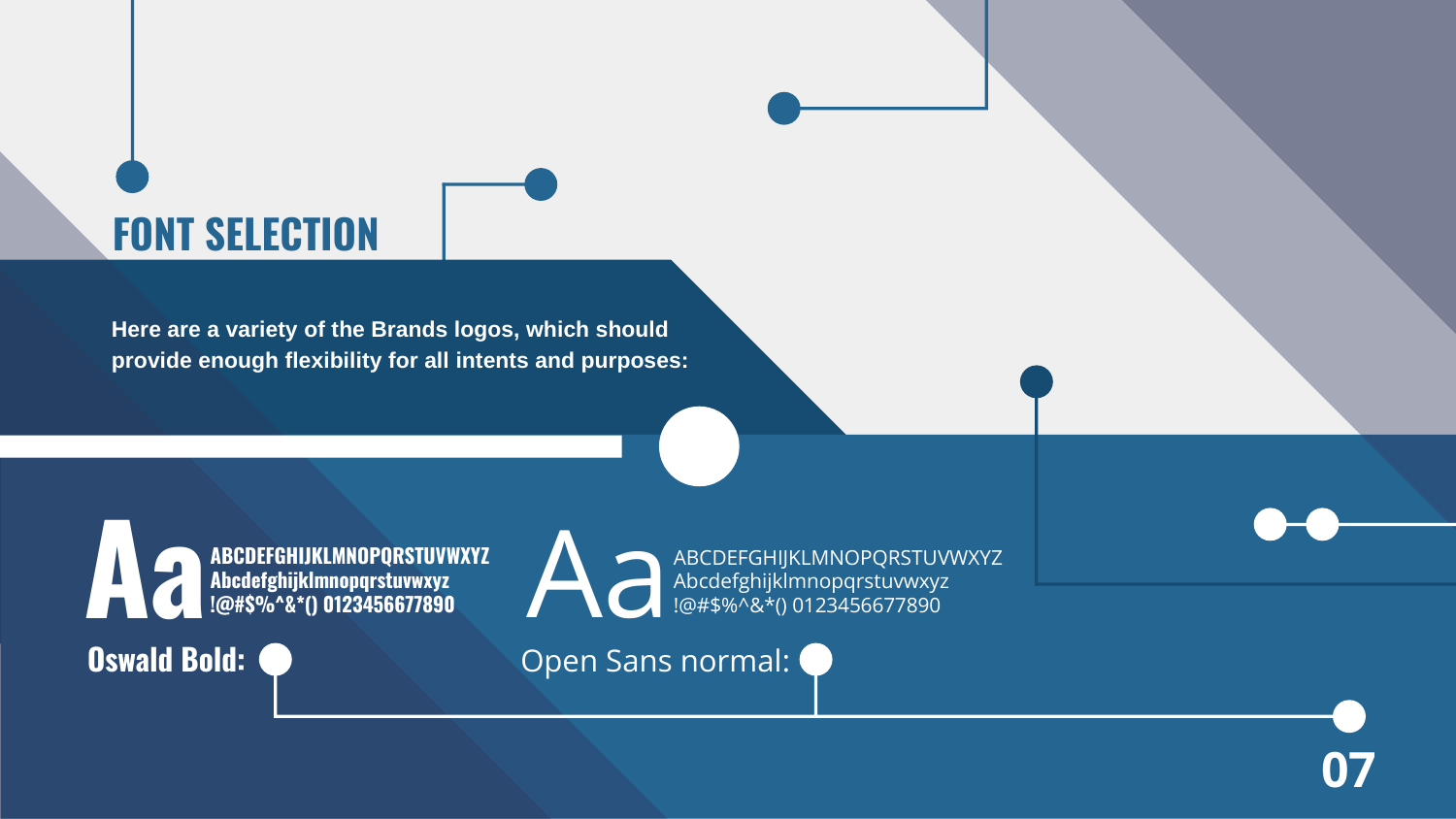

# FONT SELECTION

Here are a variety of the Brands logos, which should
provide enough flexibility for all intents and purposes:

Aa
Aa

ABCDEFGHIJKLMNOPQRSTUVWXYZ
Abcdefghijklmnopqrstuvwxyz
!@#$%^&*() 0123456677890
ABCDEFGHIJKLMNOPQRSTUVWXYZ
Abcdefghijklmnopqrstuvwxyz
!@#$%^&*() 0123456677890

Open Sans normal:
Oswald Bold:

07